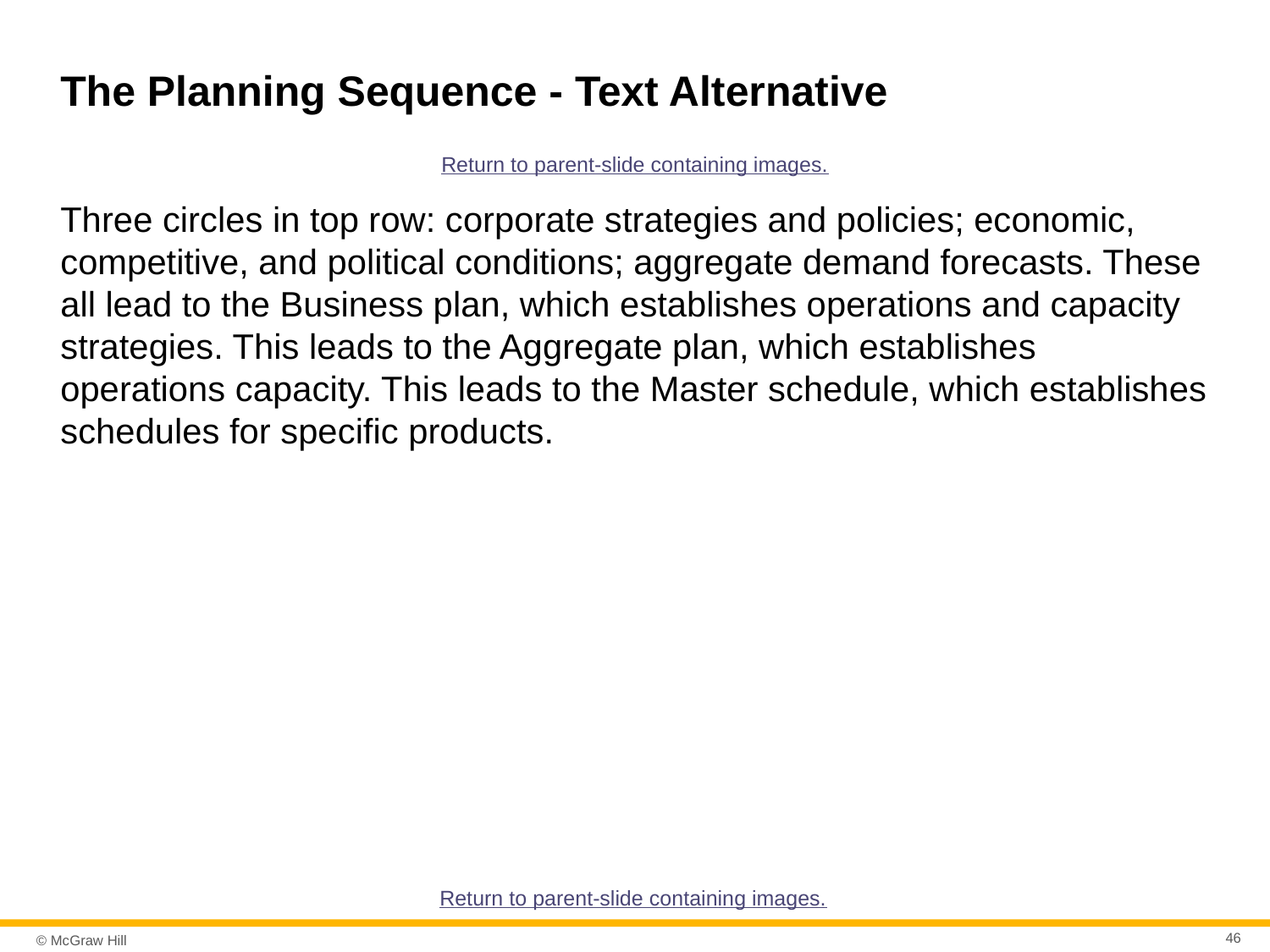

# The Planning Sequence - Text Alternative
Return to parent-slide containing images.
Three circles in top row: corporate strategies and policies; economic, competitive, and political conditions; aggregate demand forecasts. These all lead to the Business plan, which establishes operations and capacity strategies. This leads to the Aggregate plan, which establishes operations capacity. This leads to the Master schedule, which establishes schedules for specific products.
Return to parent-slide containing images.